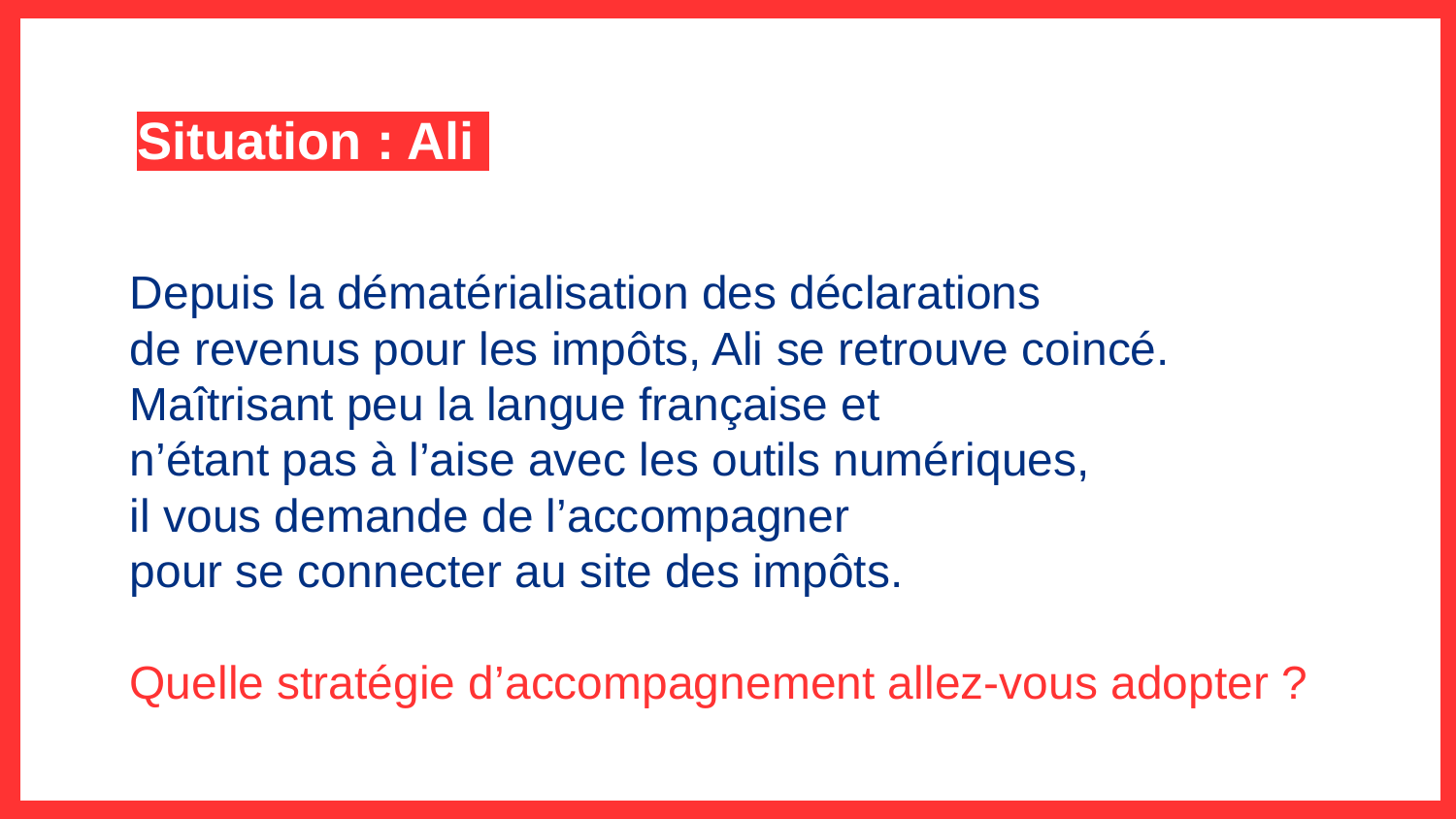

Situation : Ali
Depuis la dématérialisation des déclarations
de revenus pour les impôts, Ali se retrouve coincé.
Maîtrisant peu la langue française et
n’étant pas à l’aise avec les outils numériques,
il vous demande de l’accompagner
pour se connecter au site des impôts.

Quelle stratégie d’accompagnement allez-vous adopter ?